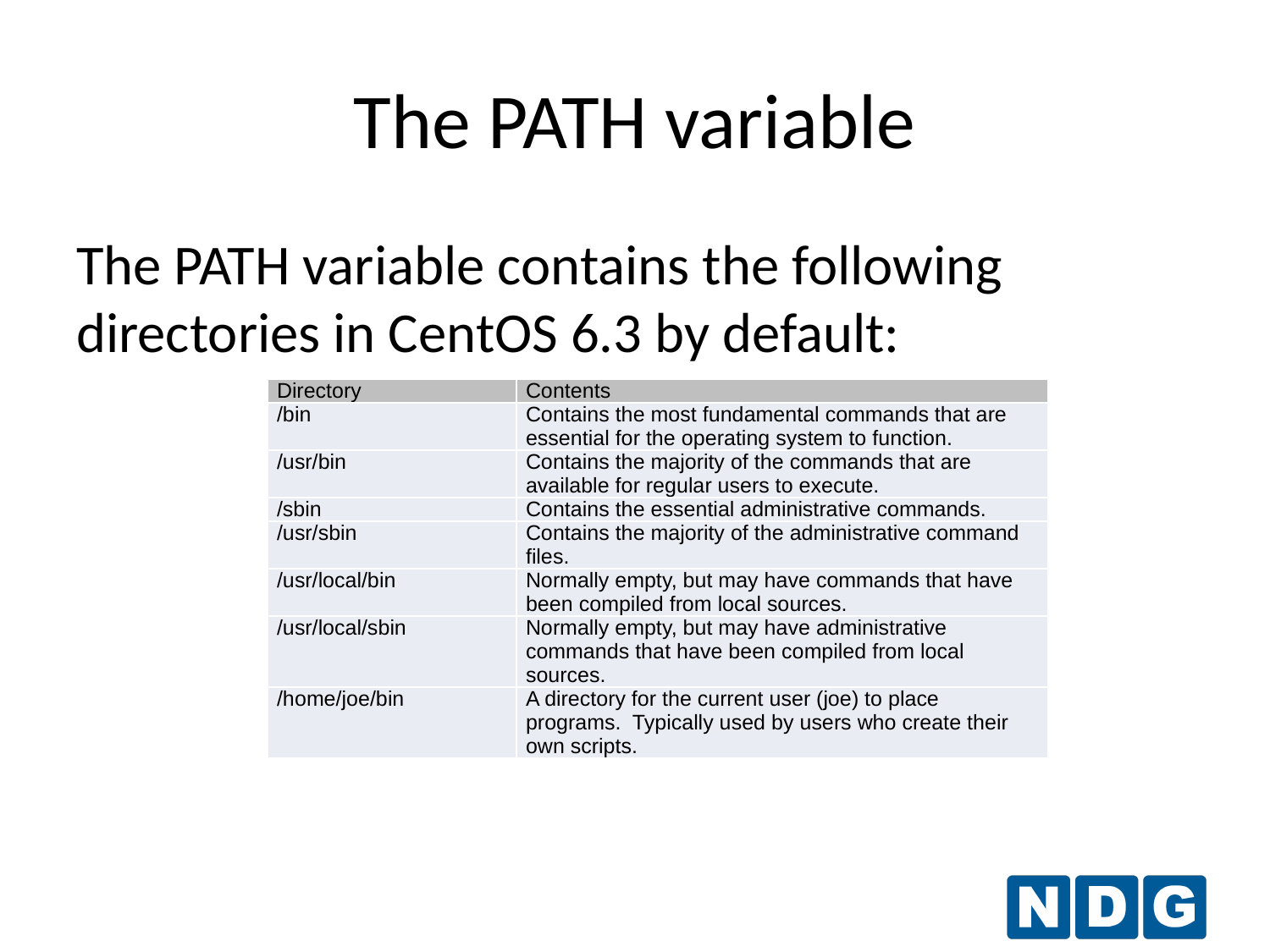

The PATH variable
The PATH variable contains the following directories in CentOS 6.3 by default:

| Directory | Contents |
| --- | --- |
| /bin | Contains the most fundamental commands that are essential for the operating system to function. |
| /usr/bin | Contains the majority of the commands that are available for regular users to execute. |
| /sbin | Contains the essential administrative commands. |
| /usr/sbin | Contains the majority of the administrative command files. |
| /usr/local/bin | Normally empty, but may have commands that have been compiled from local sources. |
| /usr/local/sbin | Normally empty, but may have administrative commands that have been compiled from local sources. |
| /home/joe/bin | A directory for the current user (joe) to place programs. Typically used by users who create their own scripts. |